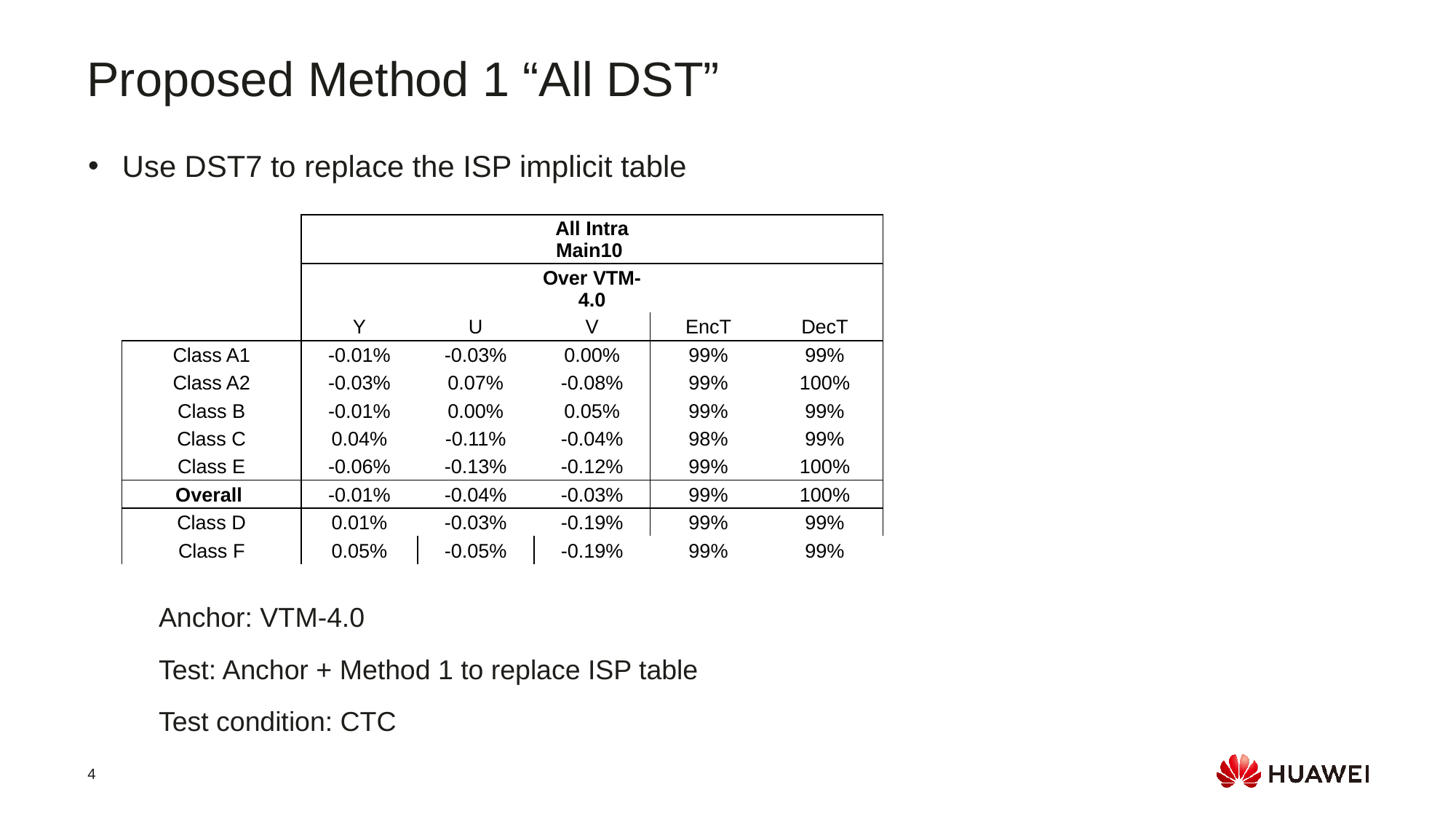

Proposed Method 1 “All DST”
Use DST7 to replace the ISP implicit table

|  |  |  | All Intra Main10 |  |  |
| --- | --- | --- | --- | --- | --- |
|  |  |  | Over VTM-4.0 |  |  |
|  | Y | U | V | EncT | DecT |
| Class A1 | -0.01% | -0.03% | 0.00% | 99% | 99% |
| Class A2 | -0.03% | 0.07% | -0.08% | 99% | 100% |
| Class B | -0.01% | 0.00% | 0.05% | 99% | 99% |
| Class C | 0.04% | -0.11% | -0.04% | 98% | 99% |
| Class E | -0.06% | -0.13% | -0.12% | 99% | 100% |
| Overall | -0.01% | -0.04% | -0.03% | 99% | 100% |
| Class D | 0.01% | -0.03% | -0.19% | 99% | 99% |
| Class F | 0.05% | -0.05% | -0.19% | 99% | 99% |
Anchor: VTM-4.0
Test: Anchor + Method 1 to replace ISP table
Test condition: CTC